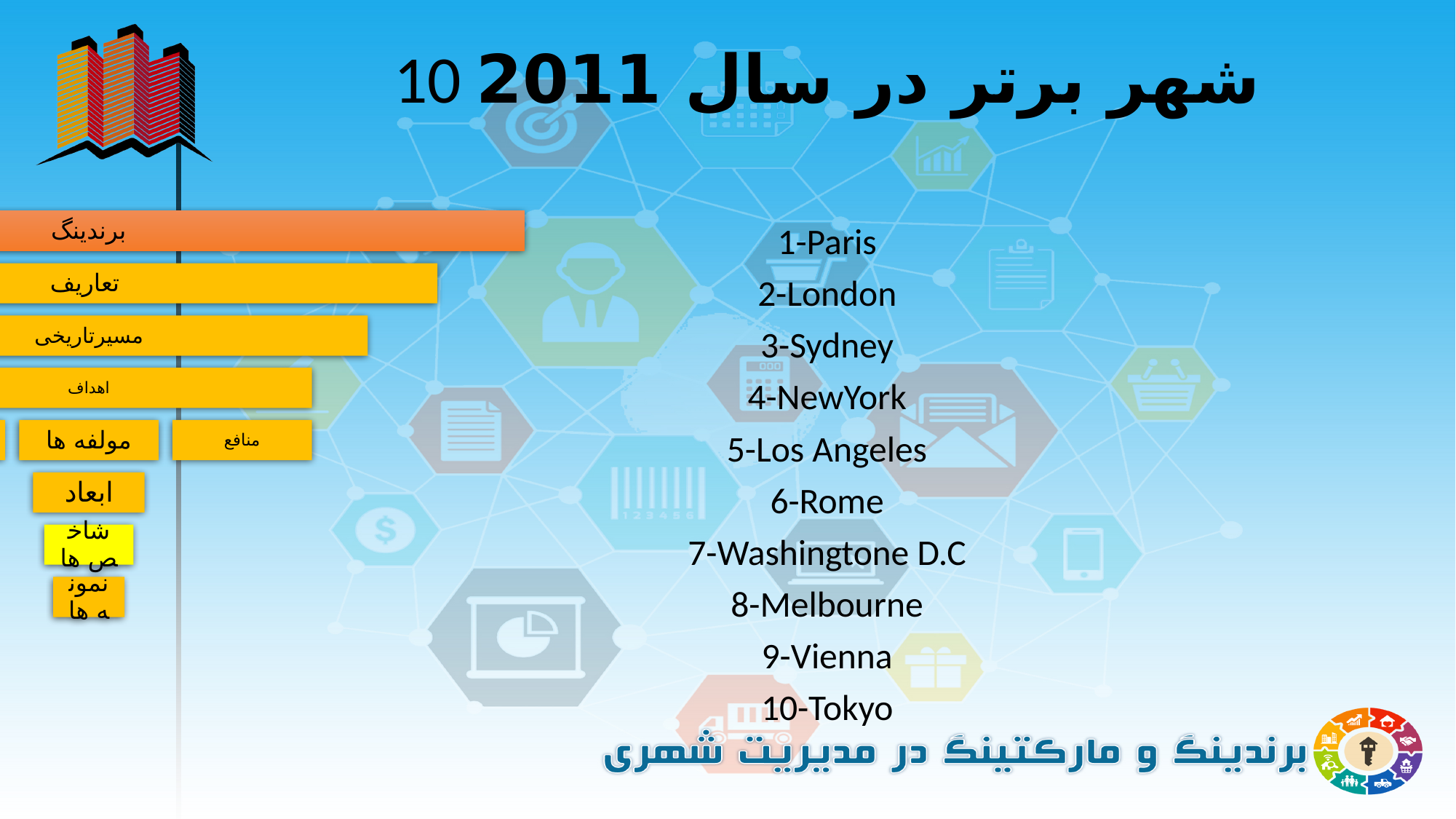

# 10 شهر برتر در سال 2011
برندینگ
تعاریف
مسیرتاریخی
اهداف
مولفه ها
منافع
ابعاد
شاخص ها
نمونه ها
1-Paris
2-London
3-Sydney
4-NewYork
5-Los Angeles
6-Rome
7-Washingtone D.C
8-Melbourne
9-Vienna
10-Tokyo